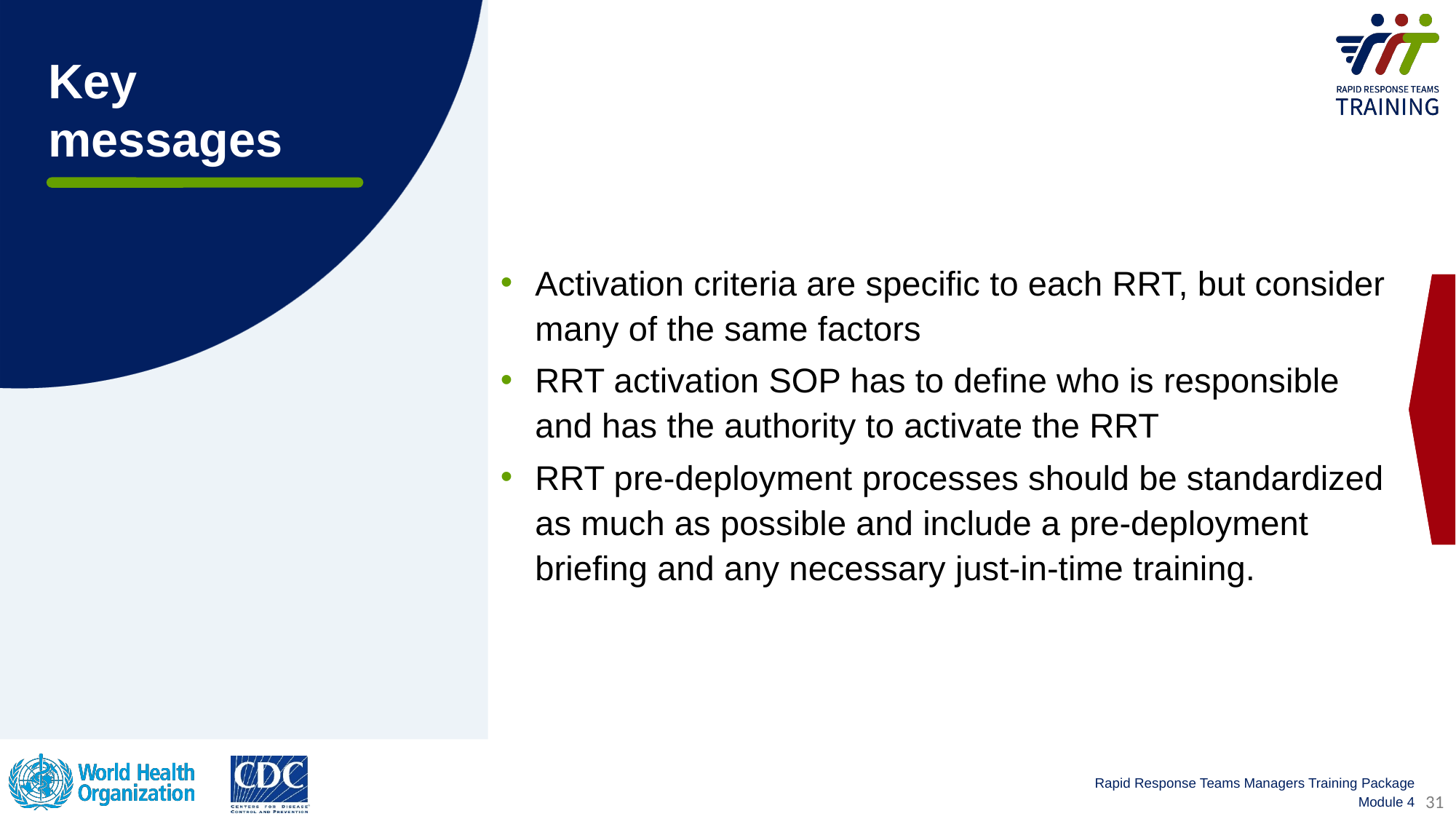

Key messages

Activation criteria are specific to each RRT, but consider many of the same factors
RRT activation SOP has to define who is responsible and has the authority to activate the RRT
RRT pre-deployment processes should be standardized as much as possible and include a pre-deployment briefing and any necessary just-in-time training.

31